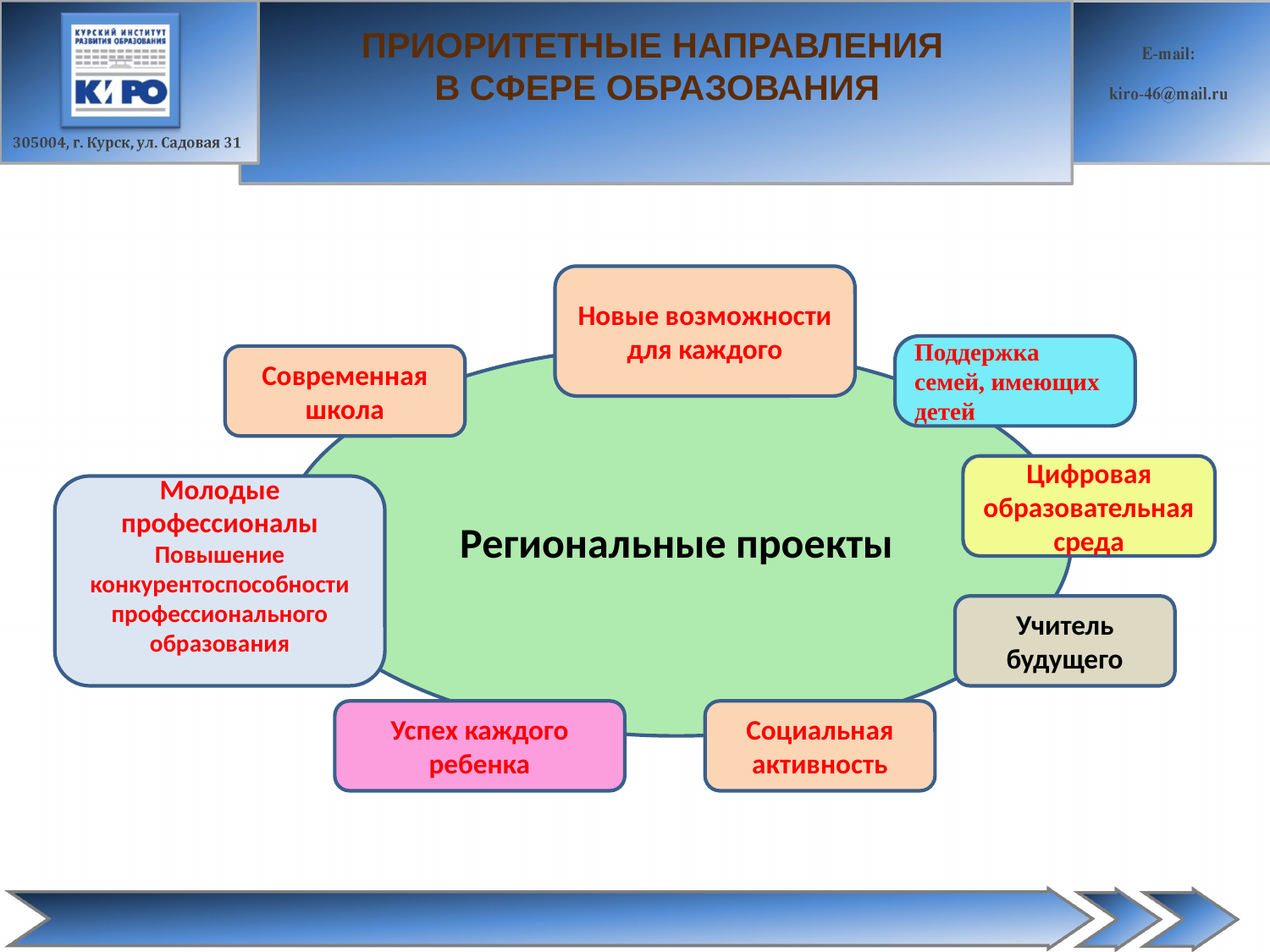

ПРИОРИТЕТНЫЕ НАПРАВЛЕНИЯ
 В СФЕРЕ ОБРАЗОВАНИЯ
Новые возможности для каждого
Поддержка семей, имеющих детей
Современная школа
Региональные проекты
Цифровая образовательная среда
Молодые профессионалы Повышение конкурентоспособности профессионального образования

Учитель будущего
Успех каждого ребенка
Социальная активность